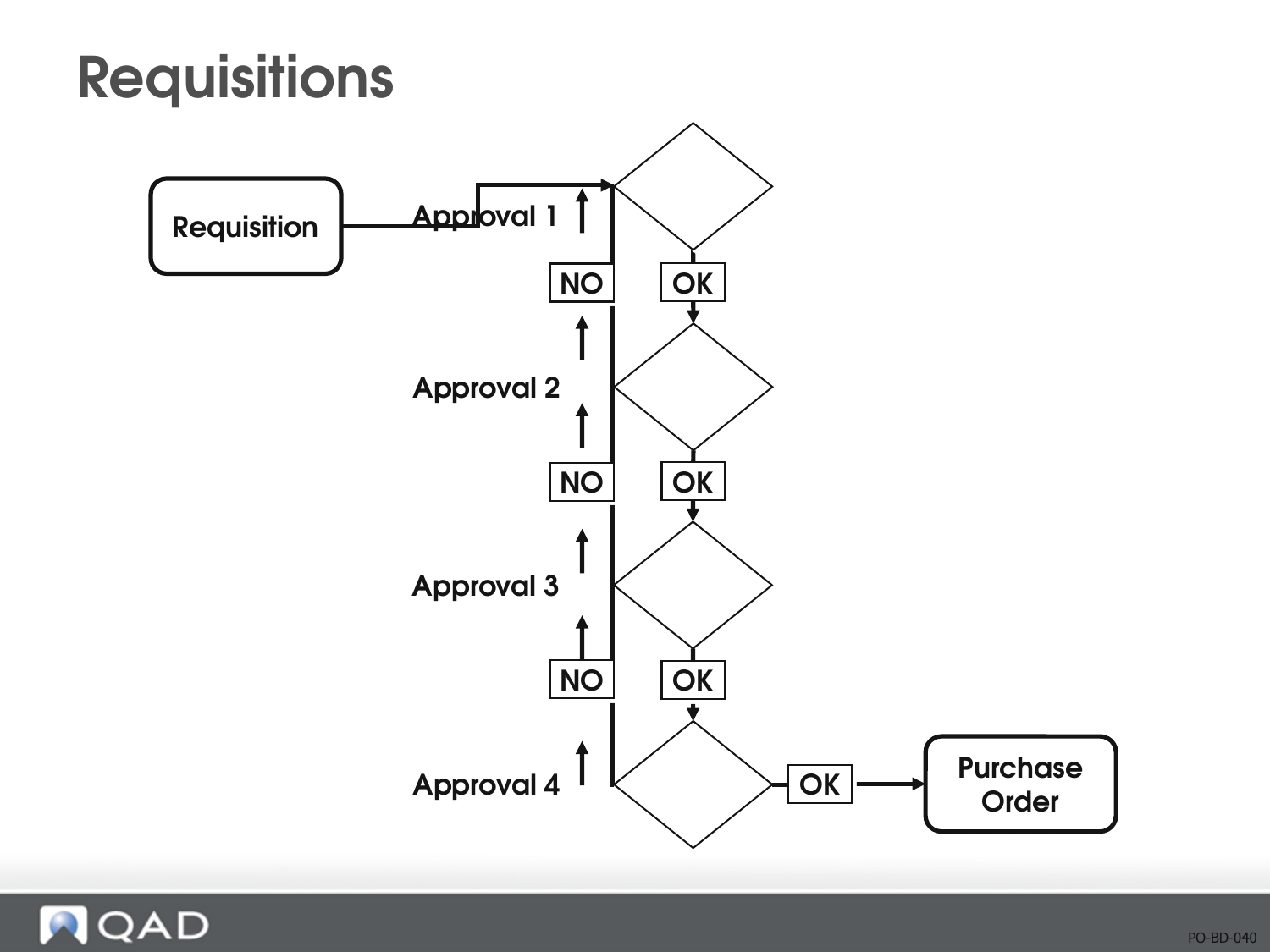

# Requisitions

Requisition

Approval 1
OK
NO

Approval 2

OK
NO

Approval 3

NO
OK

Purchase Order

Approval 4
OK
PO-BD-040